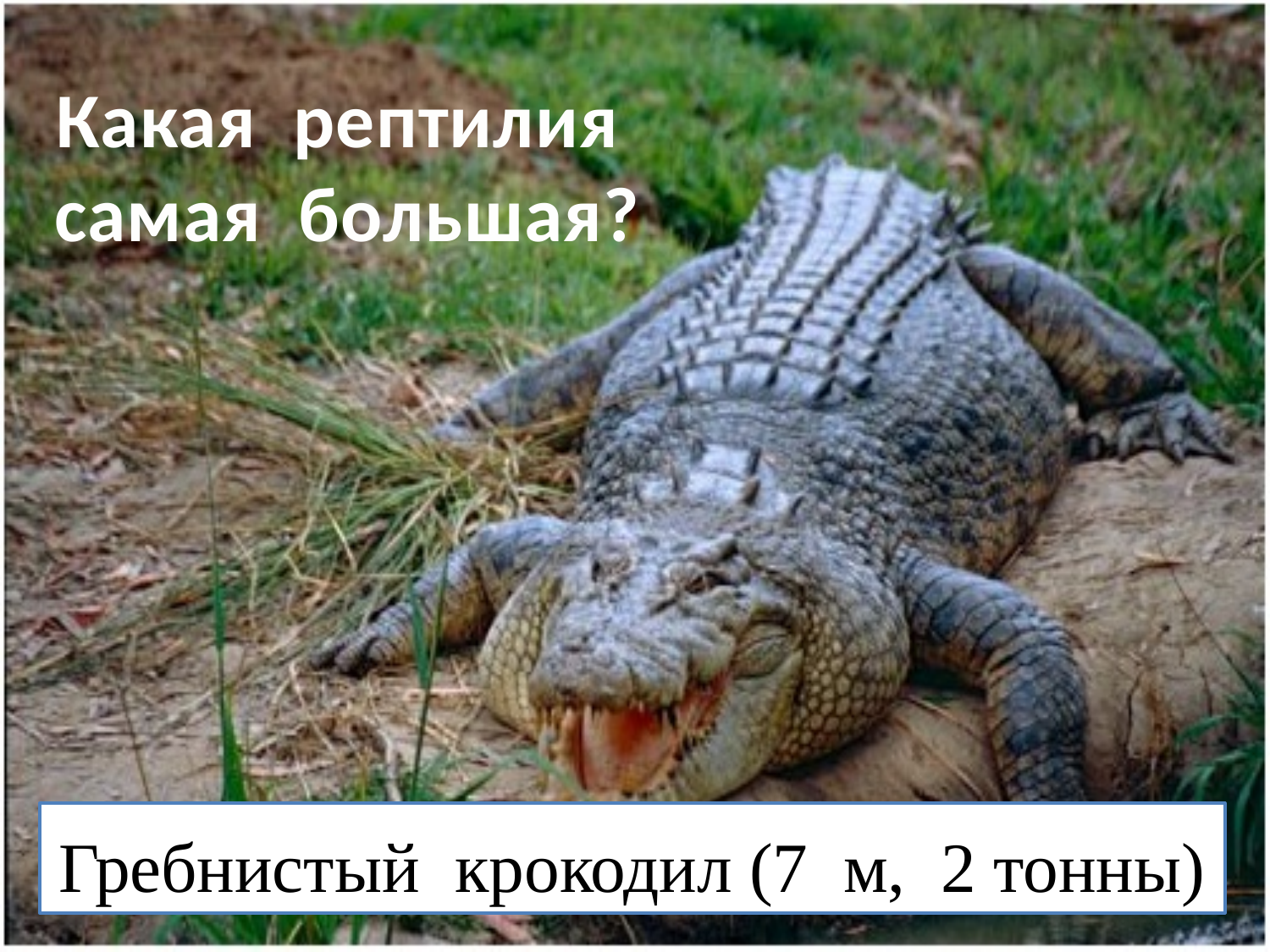

# Какая  рептилия  самая  большая?
Гребнистый  крокодил (7  м,  2 тонны)